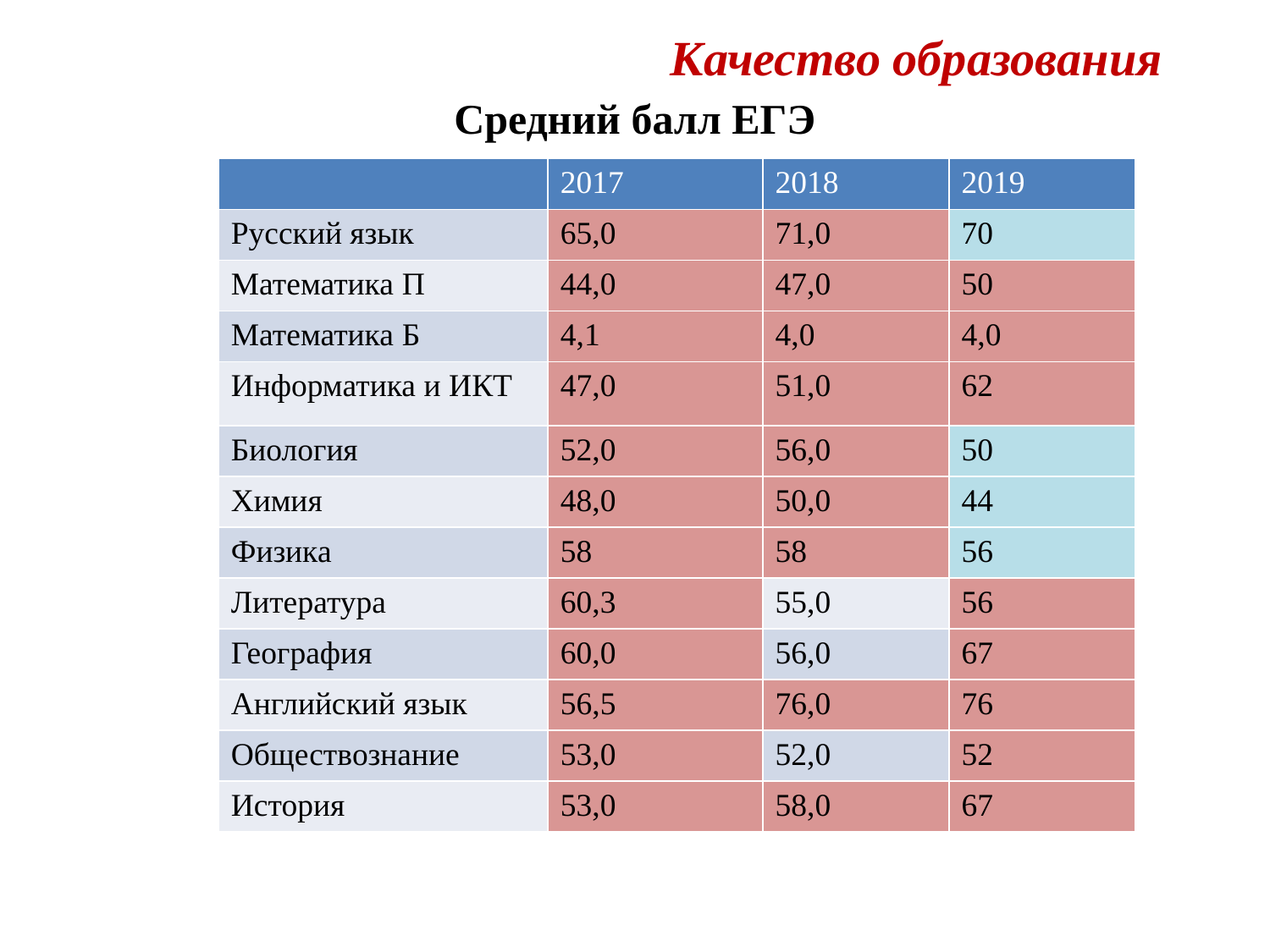

Качество образования
# Средний балл ЕГЭ
|  | 2017 | 2018 | 2019 |
| --- | --- | --- | --- |
| Русский язык | 65,0 | 71,0 | 70 |
| Математика П | 44,0 | 47,0 | 50 |
| Математика Б | 4,1 | 4,0 | 4,0 |
| Информатика и ИКТ | 47,0 | 51,0 | 62 |
| Биология | 52,0 | 56,0 | 50 |
| Химия | 48,0 | 50,0 | 44 |
| Физика | 58 | 58 | 56 |
| Литература | 60,3 | 55,0 | 56 |
| География | 60,0 | 56,0 | 67 |
| Английский язык | 56,5 | 76,0 | 76 |
| Обществознание | 53,0 | 52,0 | 52 |
| История | 53,0 | 58,0 | 67 |